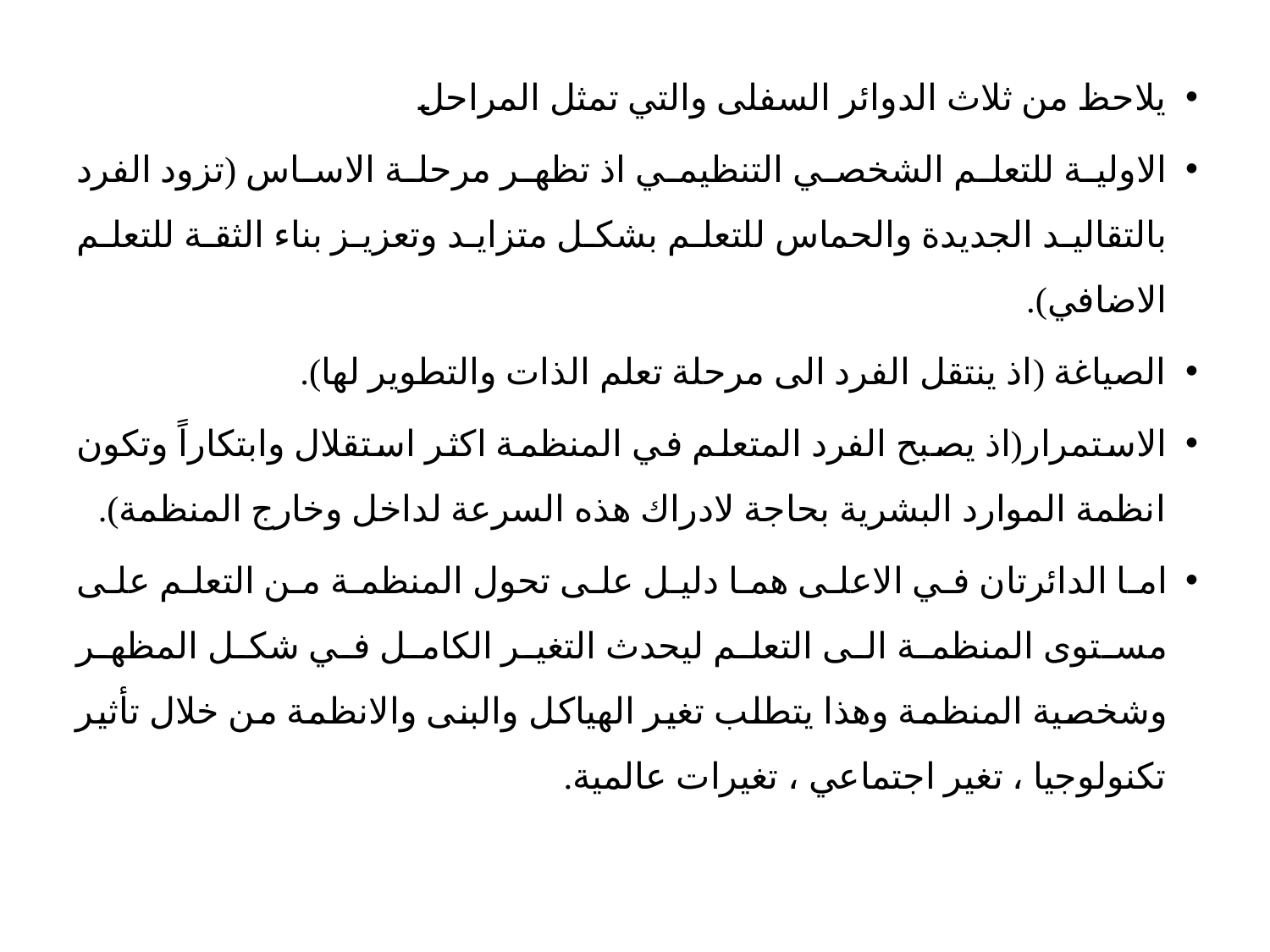

يلاحظ من ثلاث الدوائر السفلى والتي تمثل المراحل
الاولية للتعلم الشخصي التنظيمي اذ تظهر مرحلة الاساس (تزود الفرد بالتقاليد الجديدة والحماس للتعلم بشكل متزايد وتعزيز بناء الثقة للتعلم الاضافي).
الصياغة (اذ ينتقل الفرد الى مرحلة تعلم الذات والتطوير لها).
الاستمرار(اذ يصبح الفرد المتعلم في المنظمة اكثر استقلال وابتكاراً وتكون انظمة الموارد البشرية بحاجة لادراك هذه السرعة لداخل وخارج المنظمة).
اما الدائرتان في الاعلى هما دليل على تحول المنظمة من التعلم على مستوى المنظمة الى التعلم ليحدث التغير الكامل في شكل المظهر وشخصية المنظمة وهذا يتطلب تغير الهياكل والبنى والانظمة من خلال تأثير تكنولوجيا ، تغير اجتماعي ، تغيرات عالمية.